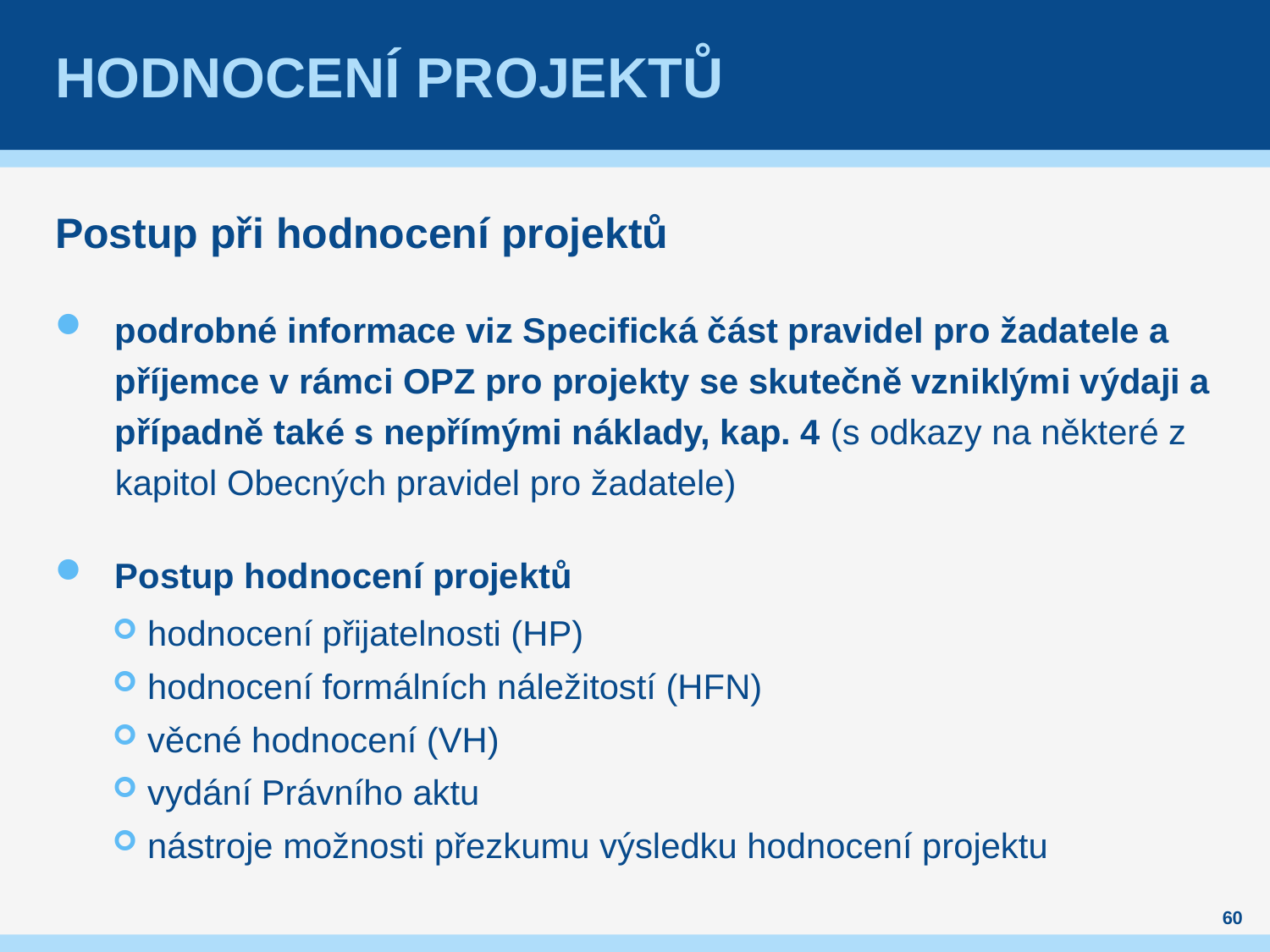

# hodnocení projektů
Postup při hodnocení projektů
podrobné informace viz Specifická část pravidel pro žadatele a příjemce v rámci OPZ pro projekty se skutečně vzniklými výdaji a případně také s nepřímými náklady, kap. 4 (s odkazy na některé z kapitol Obecných pravidel pro žadatele)
Postup hodnocení projektů
hodnocení přijatelnosti (HP)
hodnocení formálních náležitostí (HFN)
věcné hodnocení (VH)
vydání Právního aktu
nástroje možnosti přezkumu výsledku hodnocení projektu

60